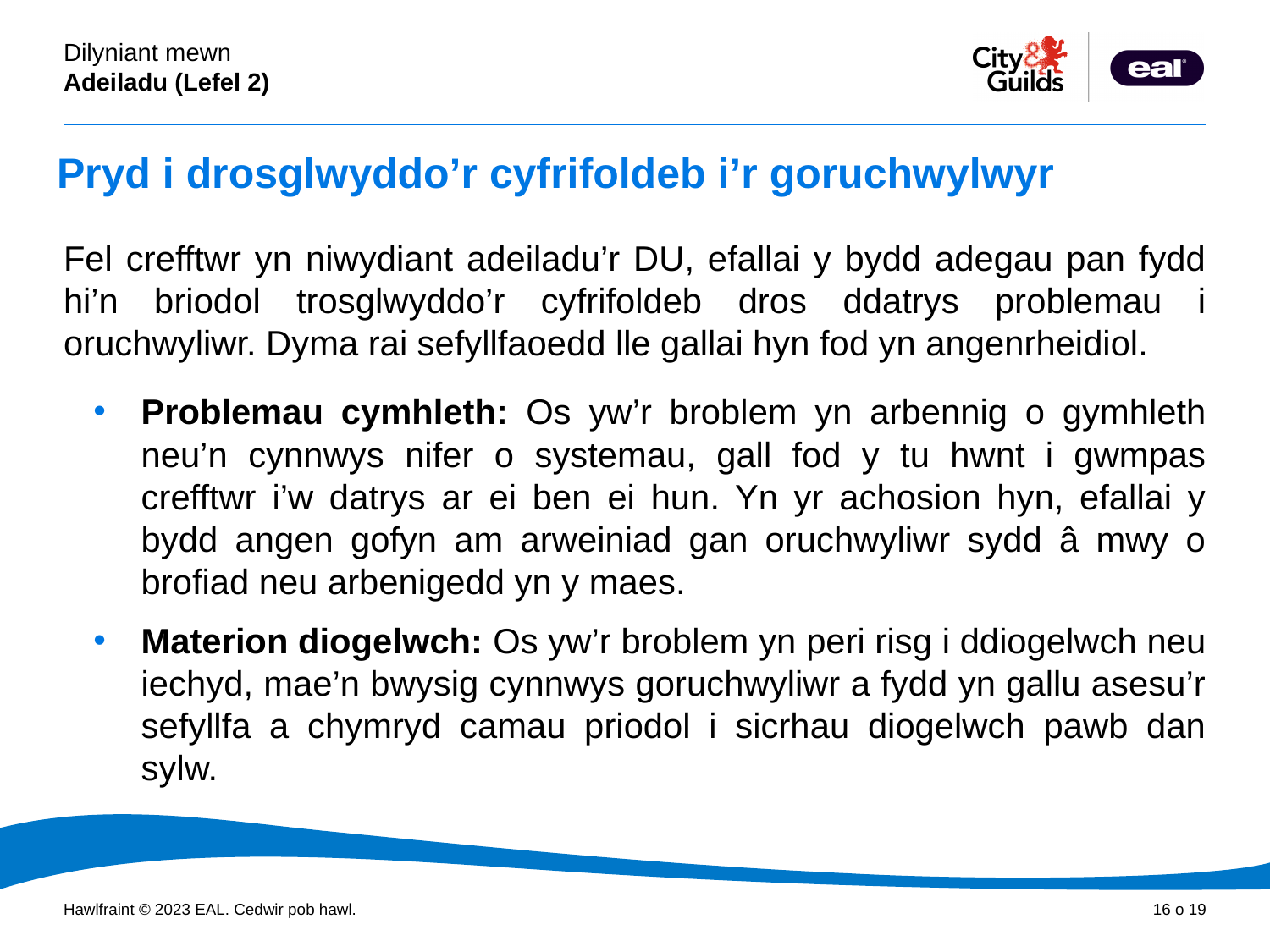

# Pryd i drosglwyddo’r cyfrifoldeb i’r goruchwylwyr
Fel crefftwr yn niwydiant adeiladu’r DU, efallai y bydd adegau pan fydd hi’n briodol trosglwyddo’r cyfrifoldeb dros ddatrys problemau i oruchwyliwr. Dyma rai sefyllfaoedd lle gallai hyn fod yn angenrheidiol.
Problemau cymhleth: Os yw’r broblem yn arbennig o gymhleth neu’n cynnwys nifer o systemau, gall fod y tu hwnt i gwmpas crefftwr i’w datrys ar ei ben ei hun. Yn yr achosion hyn, efallai y bydd angen gofyn am arweiniad gan oruchwyliwr sydd â mwy o brofiad neu arbenigedd yn y maes.
Materion diogelwch: Os yw’r broblem yn peri risg i ddiogelwch neu iechyd, mae’n bwysig cynnwys goruchwyliwr a fydd yn gallu asesu’r sefyllfa a chymryd camau priodol i sicrhau diogelwch pawb dan sylw.